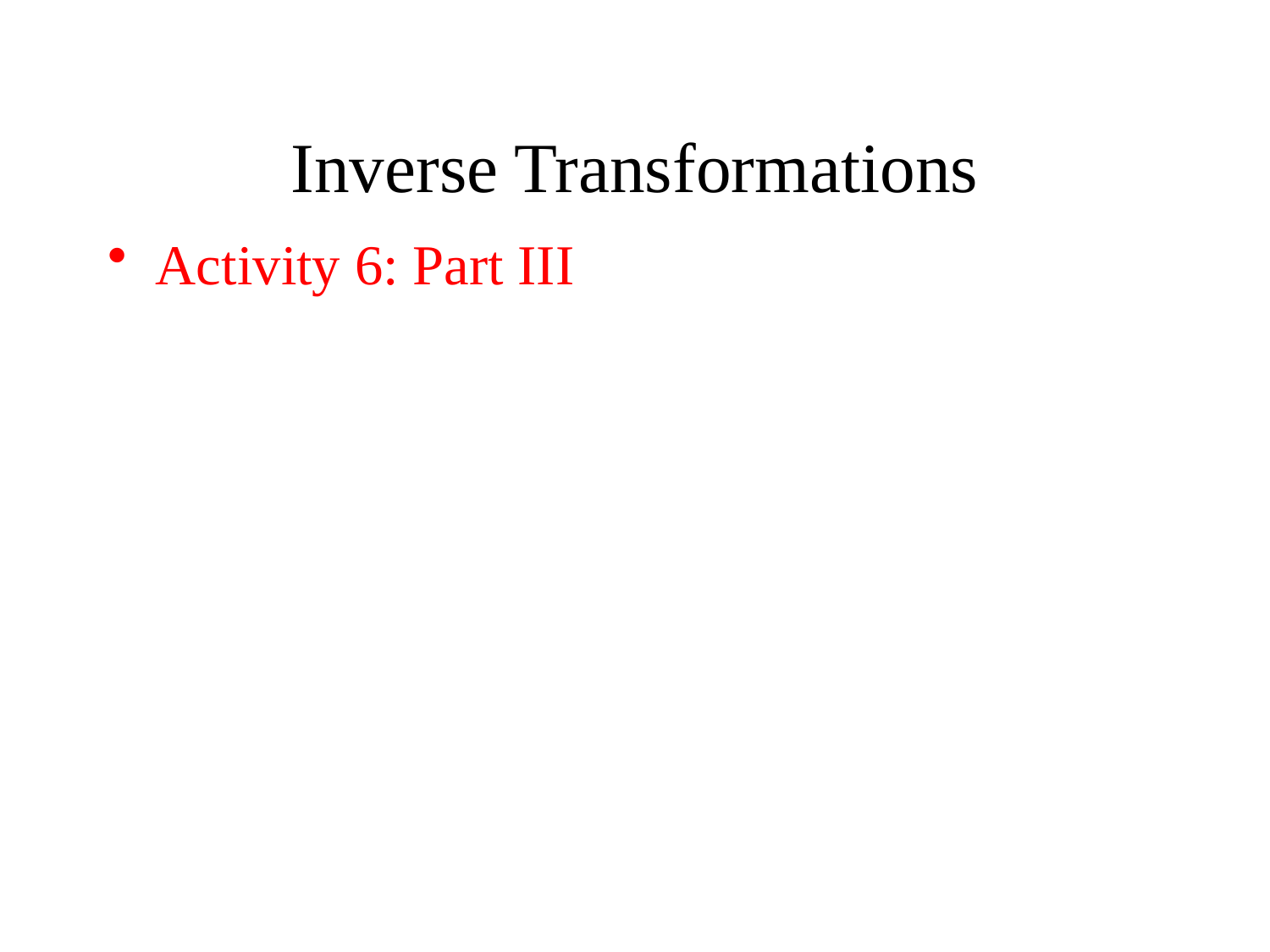

# Inverse Transformations
Activity 6: Part III